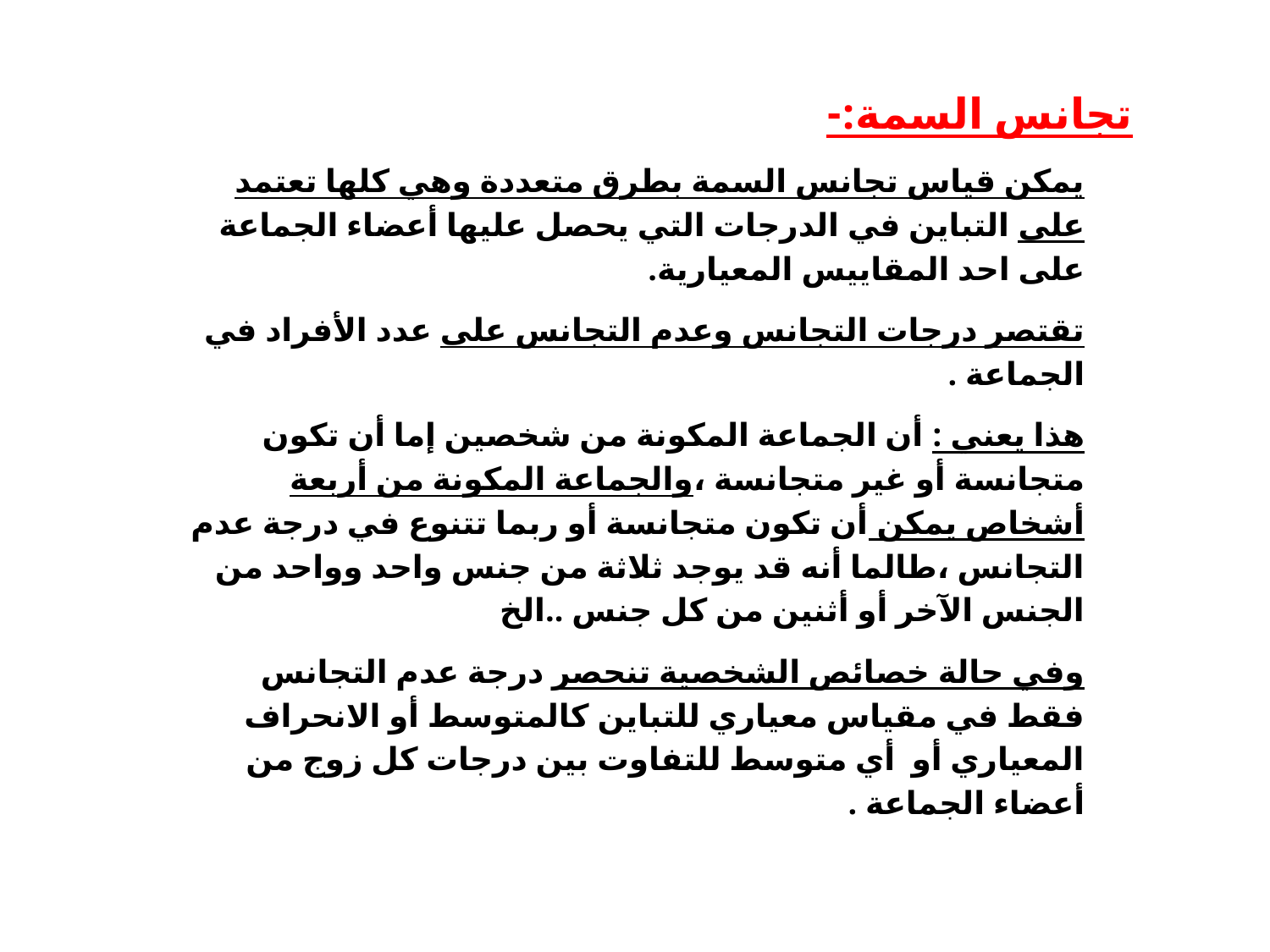

تجانس السمة:-
يمكن قياس تجانس السمة بطرق متعددة وهي كلها تعتمد على التباين في الدرجات التي يحصل عليها أعضاء الجماعة على احد المقاييس المعيارية.
تقتصر درجات التجانس وعدم التجانس على عدد الأفراد في الجماعة .
هذا يعني : أن الجماعة المكونة من شخصين إما أن تكون متجانسة أو غير متجانسة ،والجماعة المكونة من أربعة أشخاص يمكن أن تكون متجانسة أو ربما تتنوع في درجة عدم التجانس ،طالما أنه قد يوجد ثلاثة من جنس واحد وواحد من الجنس الآخر أو أثنين من كل جنس ..الخ
وفي حالة خصائص الشخصية تنحصر درجة عدم التجانس فقط في مقياس معياري للتباين كالمتوسط أو الانحراف المعياري أو  أي متوسط للتفاوت بين درجات كل زوج من أعضاء الجماعة .